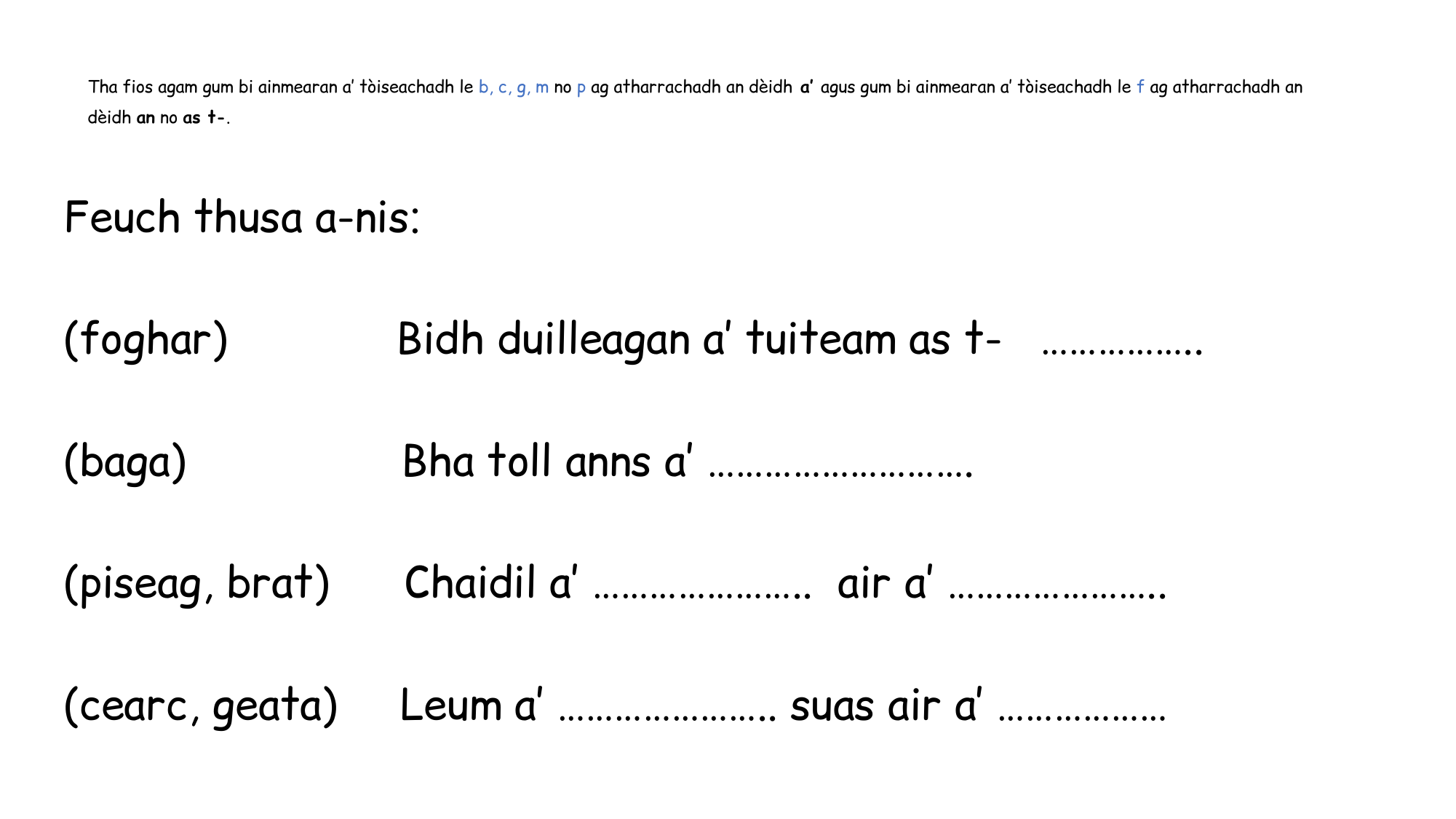

# Tha fios agam gum bi ainmearan a’ tòiseachadh le b, c, g, m no p ag atharrachadh an dèidh a’ agus gum bi ainmearan a’ tòiseachadh le f ag atharrachadh an dèidh an no as t-.

Feuch thusa a-nis:

(foghar)    	         Bidh duilleagan a’ tuiteam as t-   ……………..

(baga)                 Bha toll anns a’ ……………………….

(piseag, brat)      Chaidil a’ …………………..  air a’ …………………..

(cearc, geata)     Leum a’ ………………….. suas air a’ ………………